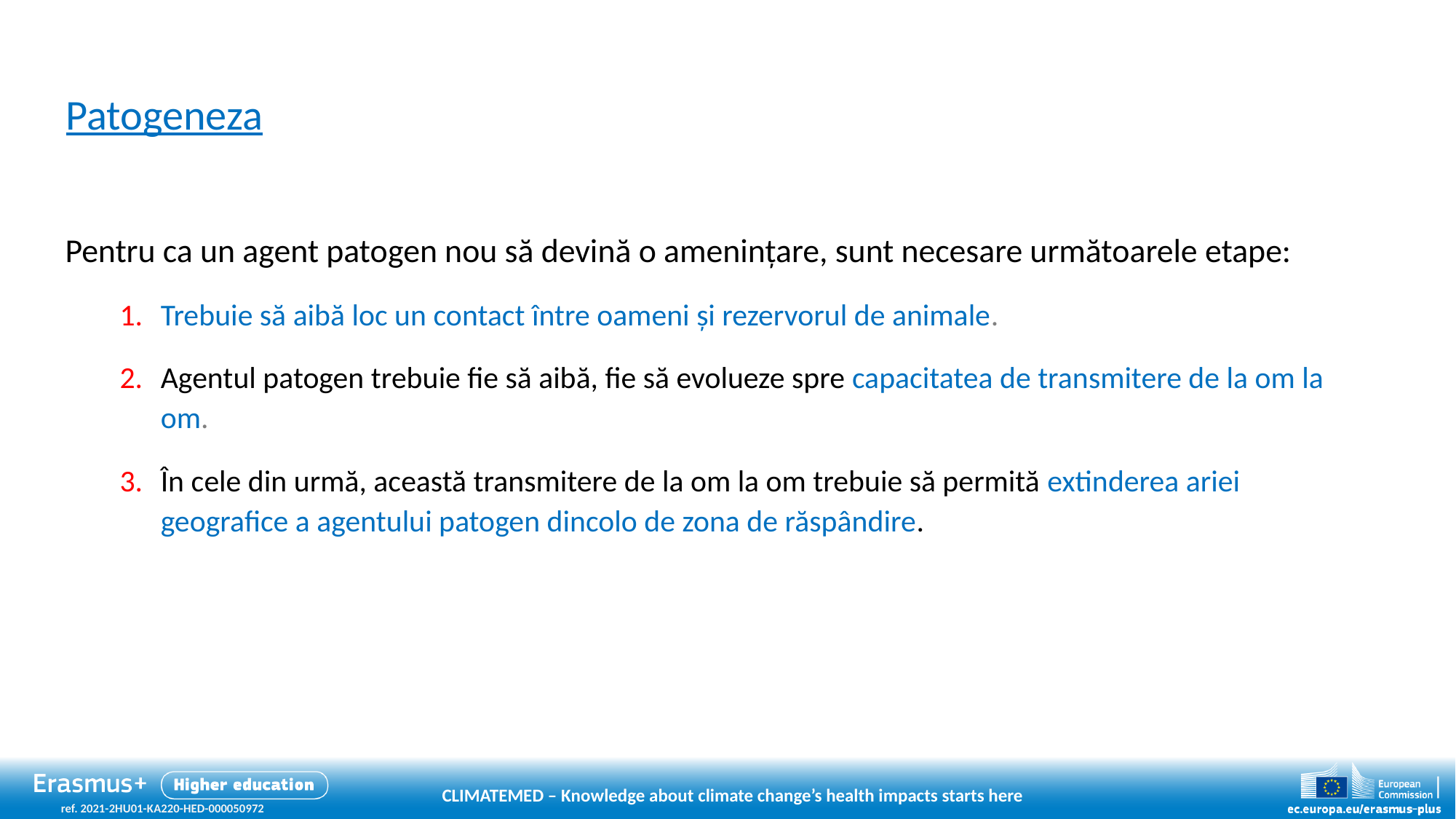

Patogeneza

Pentru ca un agent patogen nou să devină o amenințare, sunt necesare următoarele etape:
Trebuie să aibă loc un contact între oameni și rezervorul de animale.
Agentul patogen trebuie fie să aibă, fie să evolueze spre capacitatea de transmitere de la om la om.
În cele din urmă, această transmitere de la om la om trebuie să permită extinderea ariei geografice a agentului patogen dincolo de zona de răspândire.